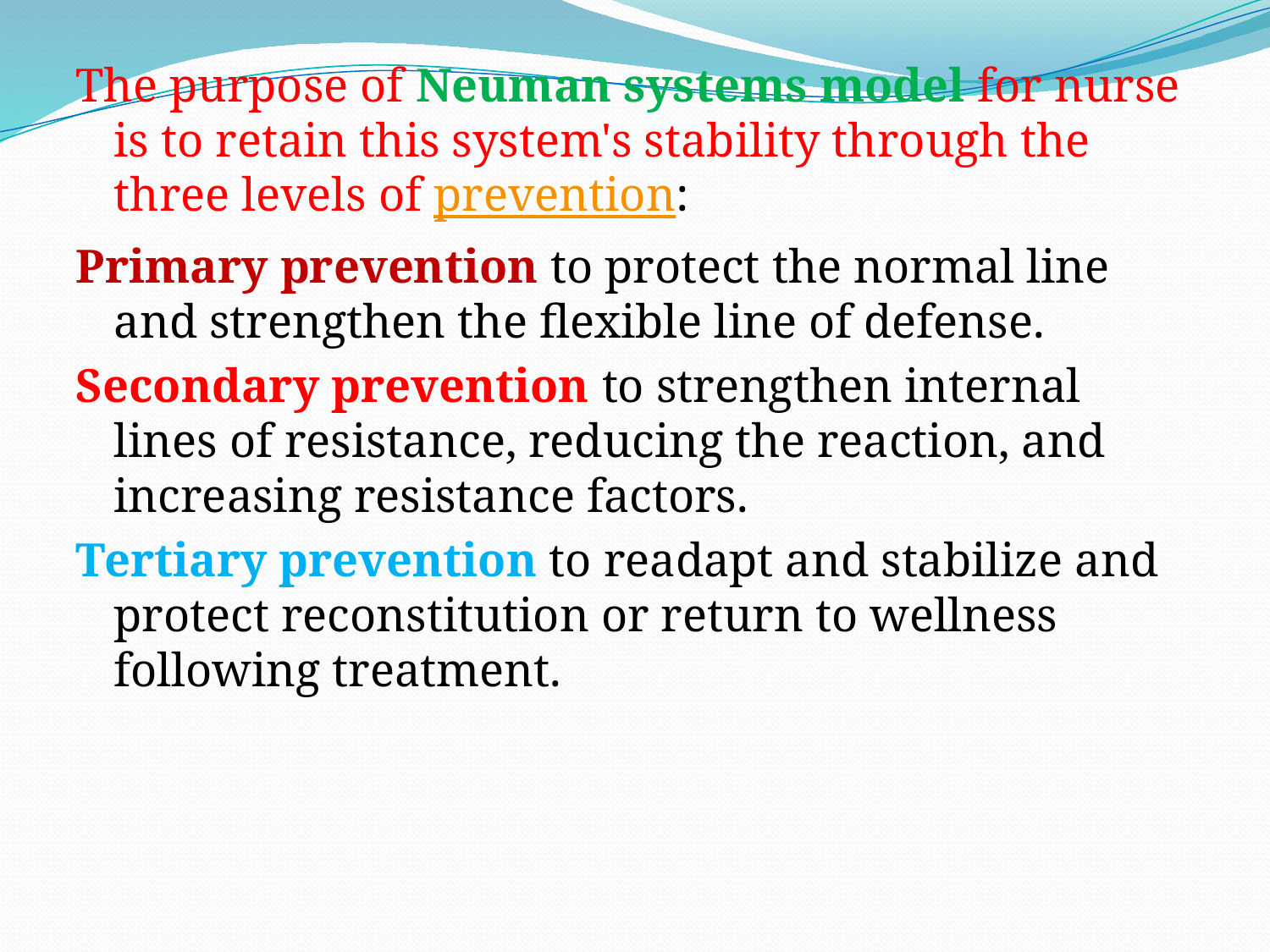

The purpose of Neuman systems model for nurse is to retain this system's stability through the three levels of prevention:
Primary prevention to protect the normal line and strengthen the flexible line of defense.
Secondary prevention to strengthen internal lines of resistance, reducing the reaction, and increasing resistance factors.
Tertiary prevention to readapt and stabilize and protect reconstitution or return to wellness following treatment.